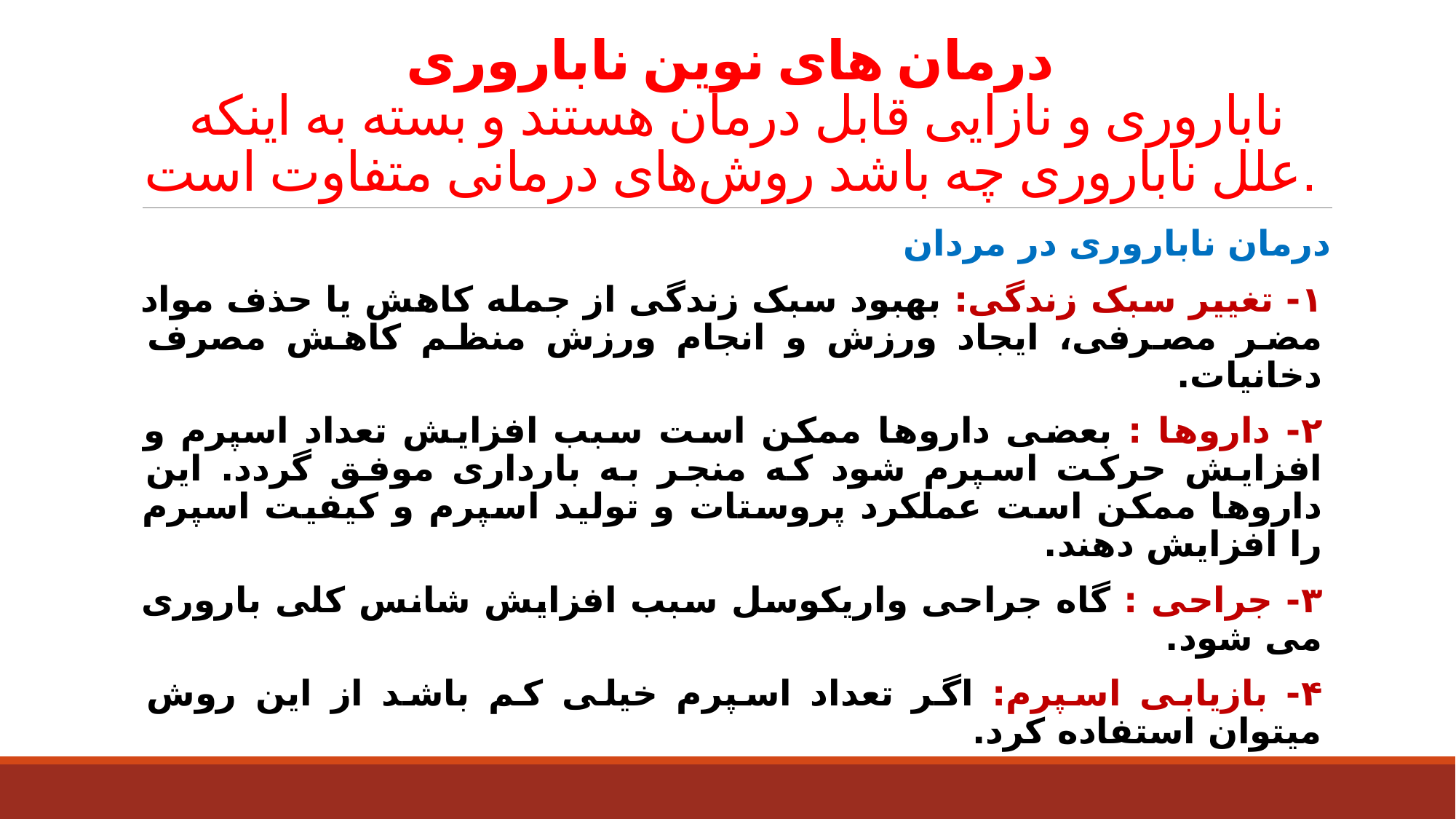

# درمان های نوین ناباروری ناباروری و نازایی قابل درمان هستند و بسته به اینکه علل ناباروری چه باشد روش‌های درمانی متفاوت است.
درمان ناباروری در مردان
۱- تغییر سبک زندگی: بهبود سبک زندگی از جمله کاهش یا حذف مواد مضر مصرفی، ایجاد ورزش و انجام ورزش منظم کاهش مصرف دخانیات.
۲- داروها : بعضی داروها ممکن است سبب افزایش تعداد اسپرم و افزایش حرکت اسپرم شود که منجر به بارداری موفق گردد. این داروها ممکن است عملکرد پروستات و تولید اسپرم و کیفیت اسپرم را افزایش دهند.
۳- جراحی : گاه جراحی واریکوسل سبب افزایش شانس کلی باروری می شود.
۴- بازیابی اسپرم: اگر تعداد اسپرم خیلی کم باشد از این روش میتوان استفاده کرد.